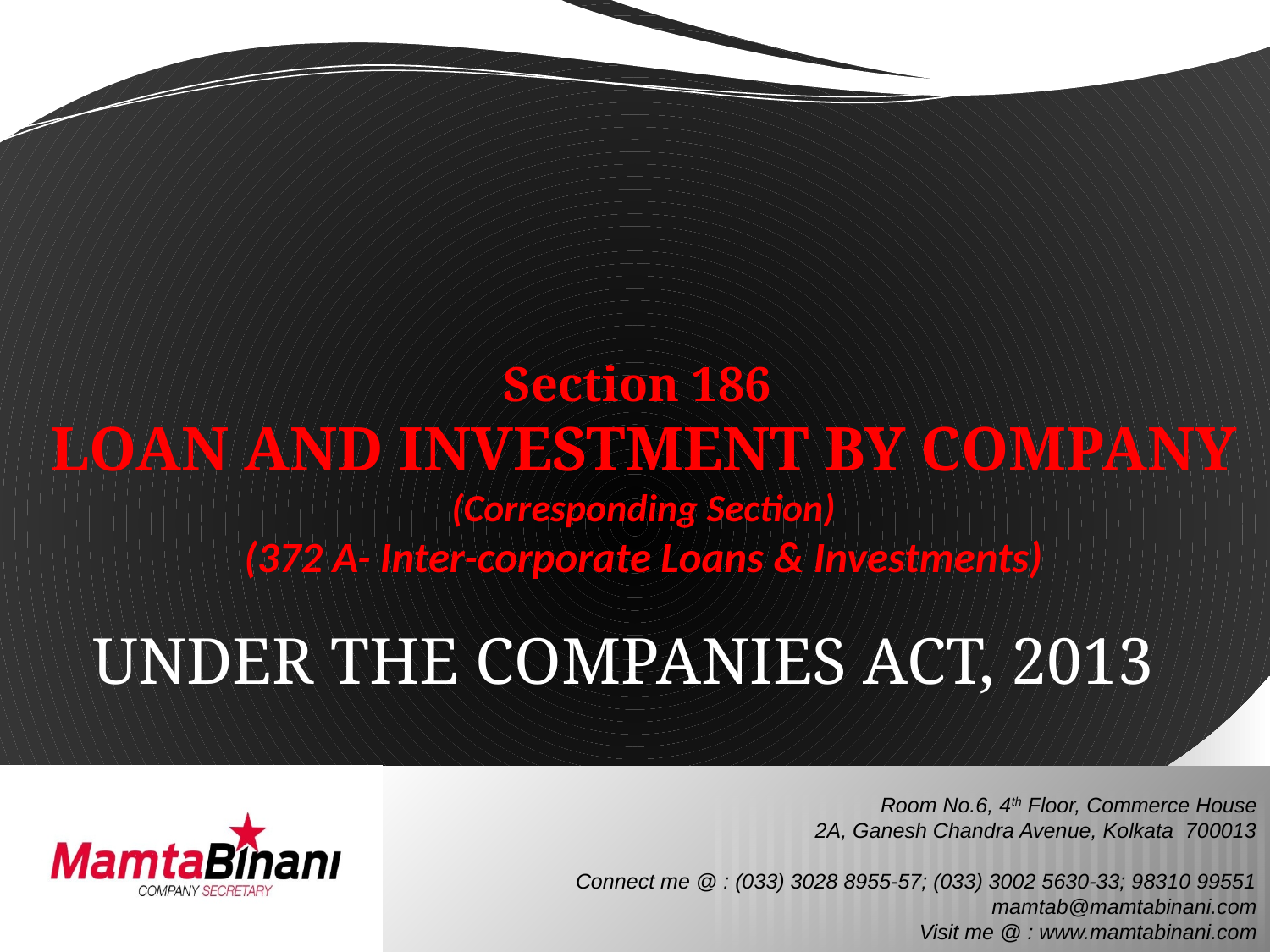

# Section 186 LOAN AND INVESTMENT BY COMPANY (Corresponding Section) (372 A- Inter-corporate Loans & Investments)
UNDER THE COMPANIES ACT, 2013